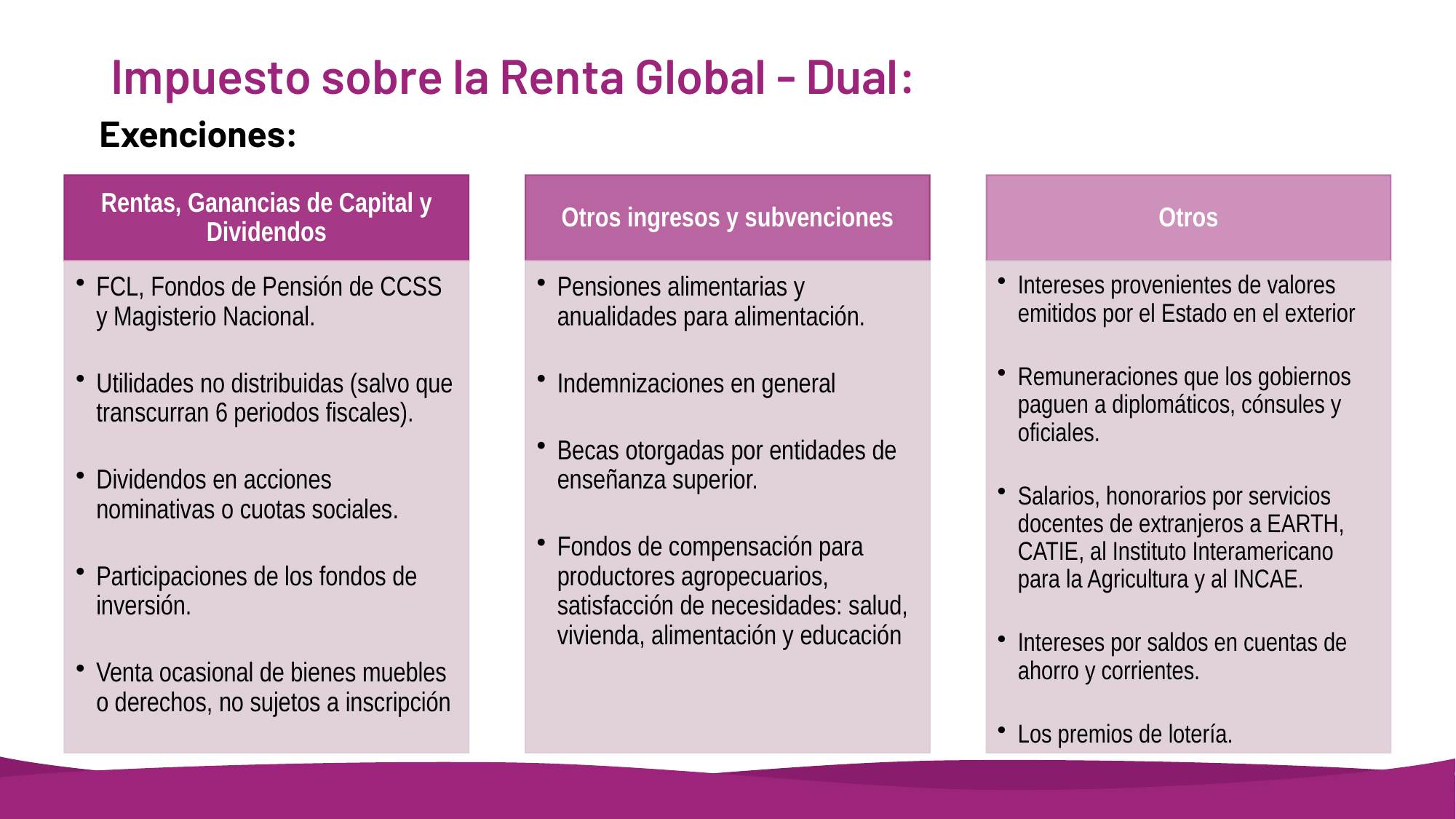

# Impuesto sobre la Renta Global - Dual:
Exenciones:
Rentas, Ganancias de Capital y Dividendos
FCL, Fondos de Pensión de CCSS y Magisterio Nacional.

Utilidades no distribuidas (salvo que transcurran 6 periodos fiscales).

Dividendos en acciones nominativas o cuotas sociales.

Participaciones de los fondos de inversión.

Venta ocasional de bienes muebles o derechos, no sujetos a inscripción
Otros ingresos y subvenciones
Pensiones alimentarias y  anualidades para alimentación.

Indemnizaciones en general

Becas otorgadas por entidades de enseñanza superior.

Fondos de compensación para productores agropecuarios, satisfacción de necesidades: salud, vivienda, alimentación y educación
Otros
Intereses provenientes de valores emitidos por el Estado en el exterior

Remuneraciones que los gobiernos paguen a diplomáticos, cónsules y oficiales.

Salarios, honorarios por servicios docentes de extranjeros a EARTH, CATIE, al Instituto Interamericano para la Agricultura y al INCAE.

Intereses por saldos en cuentas de ahorro y corrientes.

Los premios de lotería.